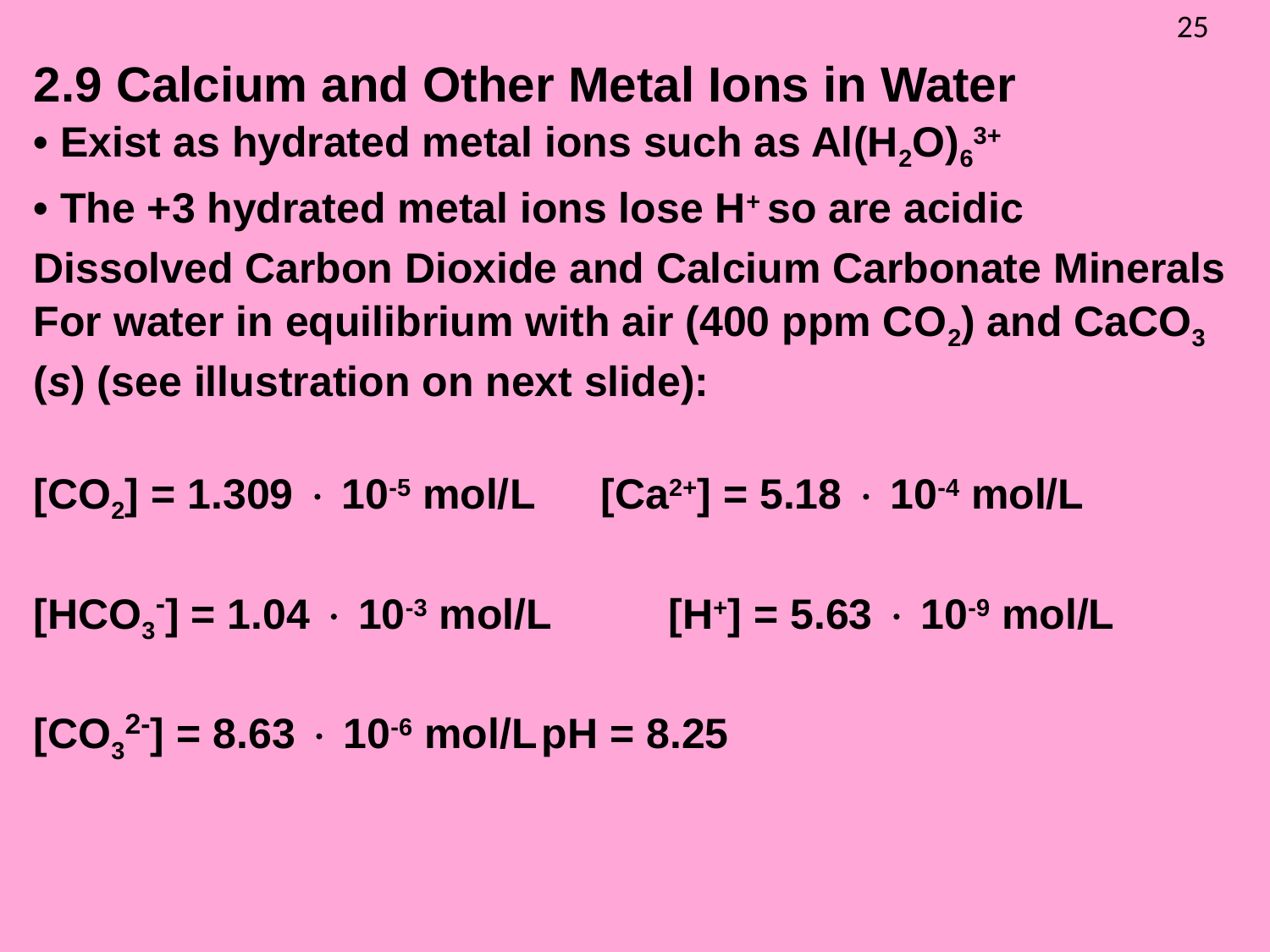

25
2.9 Calcium and Other Metal Ions in Water
• Exist as hydrated metal ions such as Al(H2O)63+
• The +3 hydrated metal ions lose H+ so are acidic
Dissolved Carbon Dioxide and Calcium Carbonate Minerals
For water in equilibrium with air (400 ppm CO2) and CaCO3 (s) (see illustration on next slide):

[CO2] = 1.309 ⋅ 10-5 mol/L	     [Ca2+] = 5.18 ⋅ 10-4 mol/L

[HCO3-] = 1.04 ⋅ 10-3 mol/L	[H+] = 5.63 ⋅ 10-9 mol/L

[CO32-] = 8.63 ⋅ 10-6 mol/L	pH = 8.25